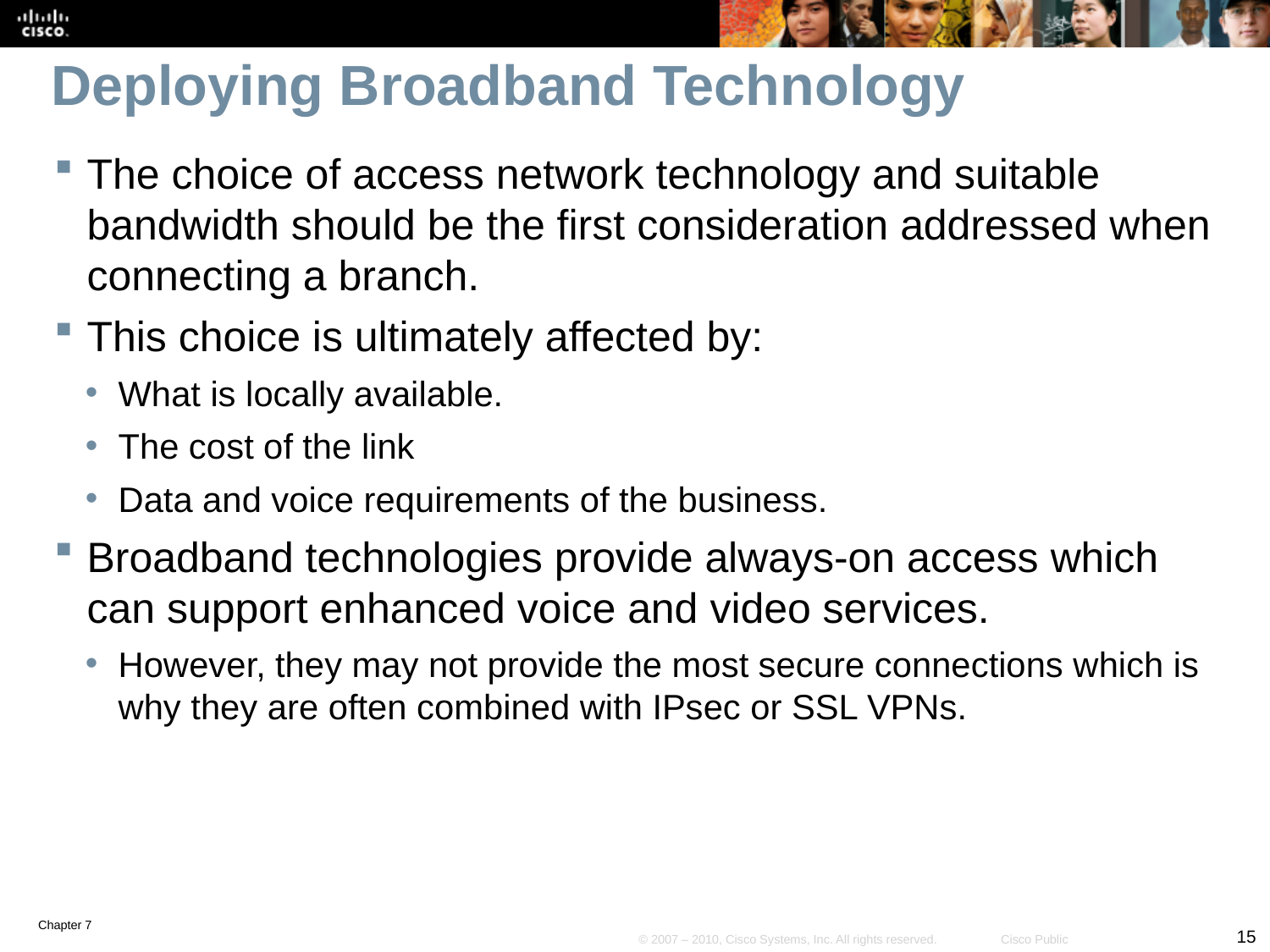

# Deploying Broadband Technology
The choice of access network technology and suitable bandwidth should be the first consideration addressed when connecting a branch.
This choice is ultimately affected by:
What is locally available.
The cost of the link
Data and voice requirements of the business.
Broadband technologies provide always-on access which can support enhanced voice and video services.
However, they may not provide the most secure connections which is why they are often combined with IPsec or SSL VPNs.